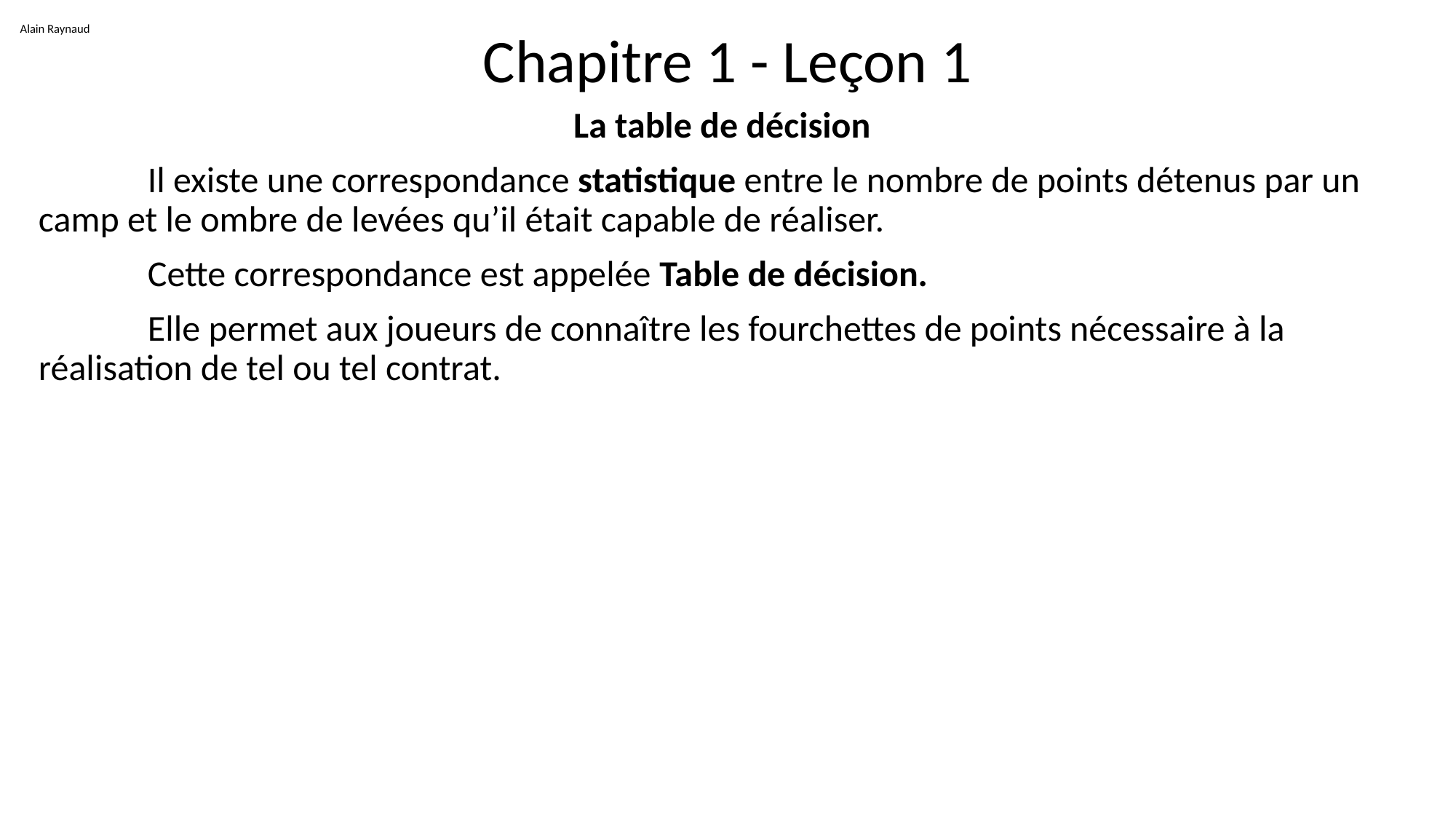

Alain Raynaud
# Chapitre 1 - Leçon 1
La table de décision
	Il existe une correspondance statistique entre le nombre de points détenus par un camp et le ombre de levées qu’il était capable de réaliser.
	Cette correspondance est appelée Table de décision.
	Elle permet aux joueurs de connaître les fourchettes de points nécessaire à la réalisation de tel ou tel contrat.